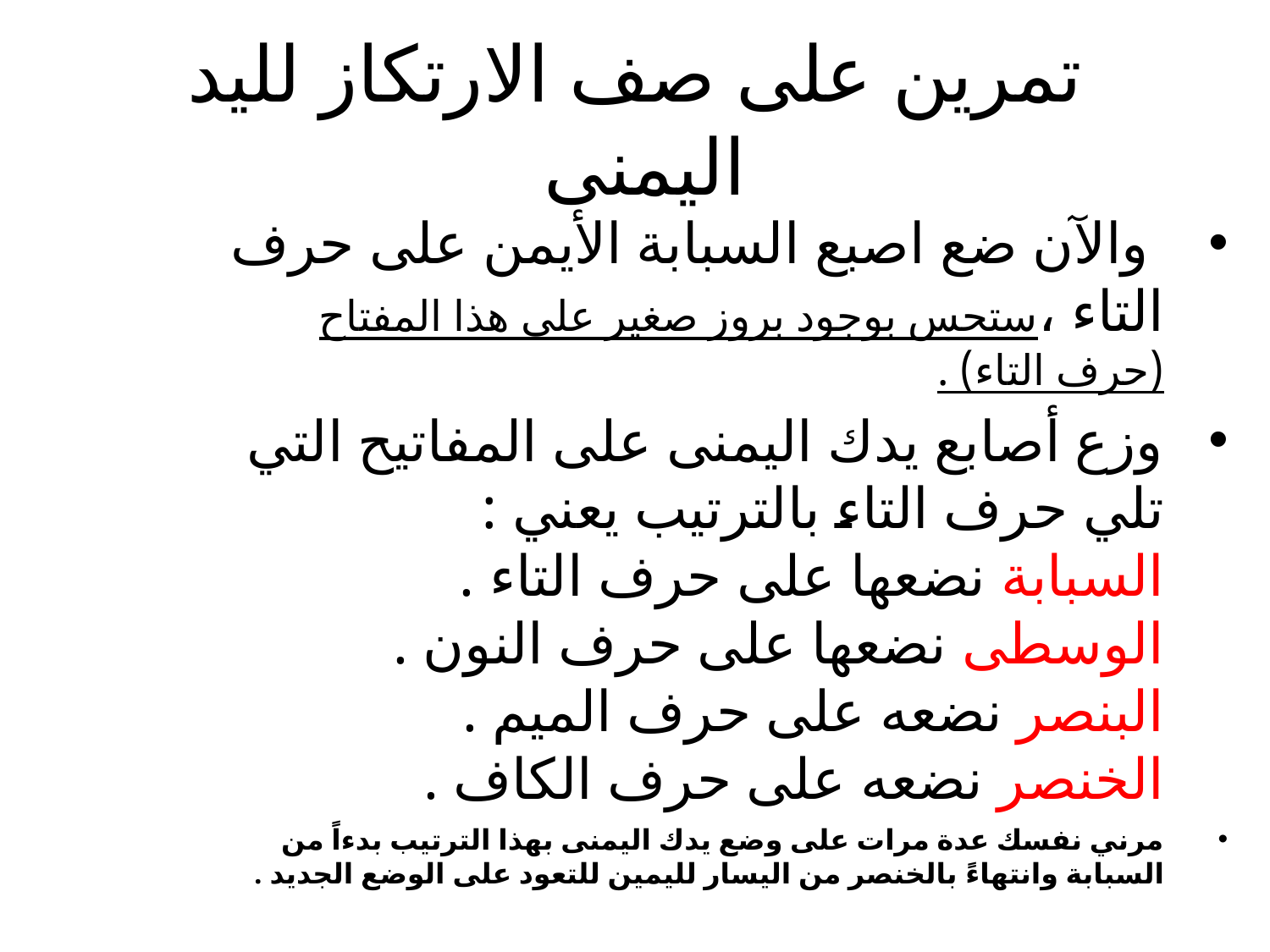

# تمرين على صف الارتكاز لليد اليمنى
 والآن ضع اصبع السبابة الأيمن على حرف التاء ،ستحس بوجود بروز صغير على هذا المفتاح (حرف التاء) .
وزع أصابع يدك اليمنى على المفاتيح التي تلي حرف التاء بالترتيب يعني :
السبابة نضعها على حرف التاء .
الوسطى نضعها على حرف النون .
البنصر نضعه على حرف الميم .
الخنصر نضعه على حرف الكاف .
مرني نفسك عدة مرات على وضع يدك اليمنى بهذا الترتيب بدءاً من السبابة وانتهاءً بالخنصر من اليسار لليمين للتعود على الوضع الجديد .